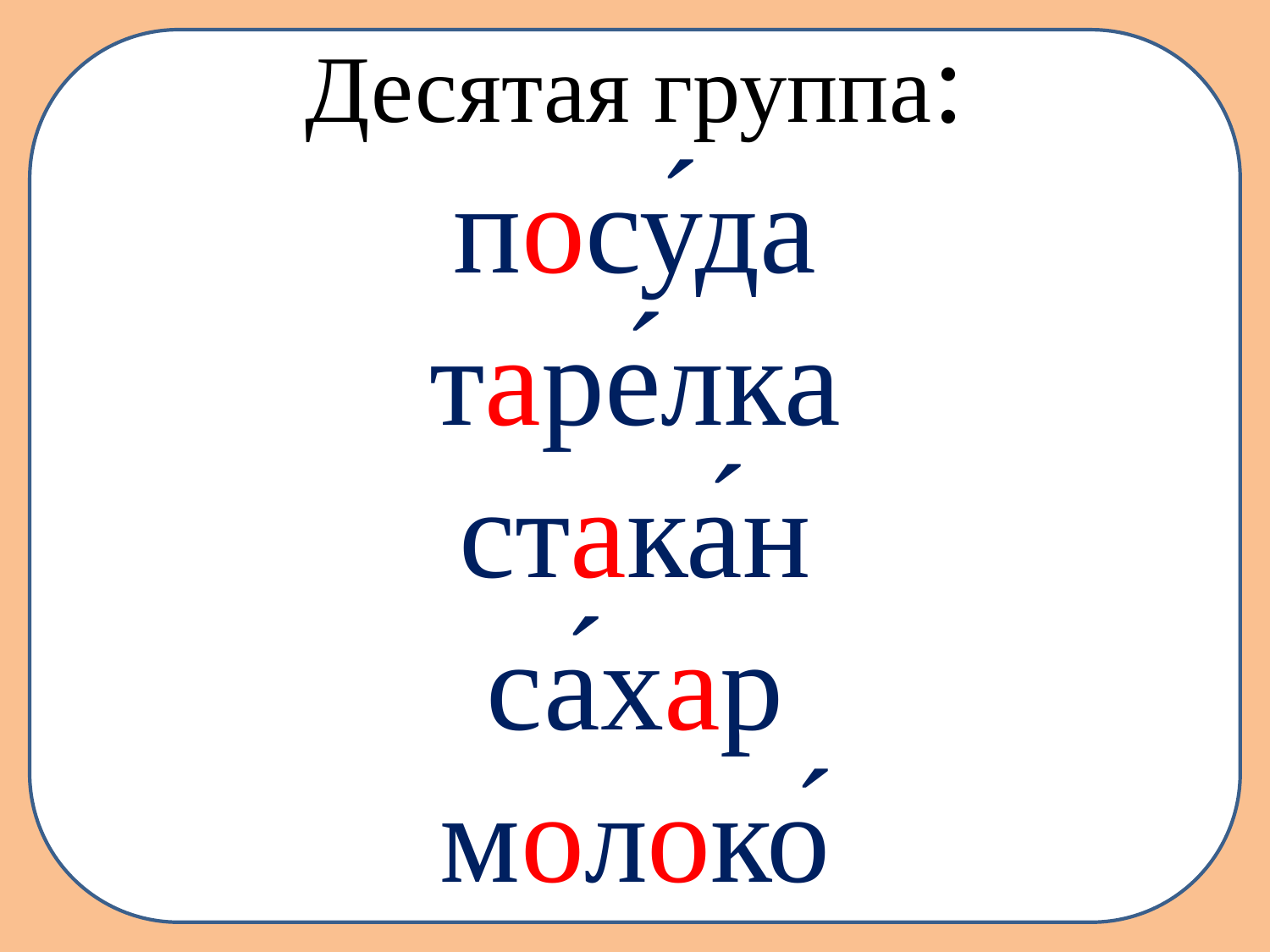

Десятая группа:
посу́да
таре́лка
стака́н
са́хар
молоко́